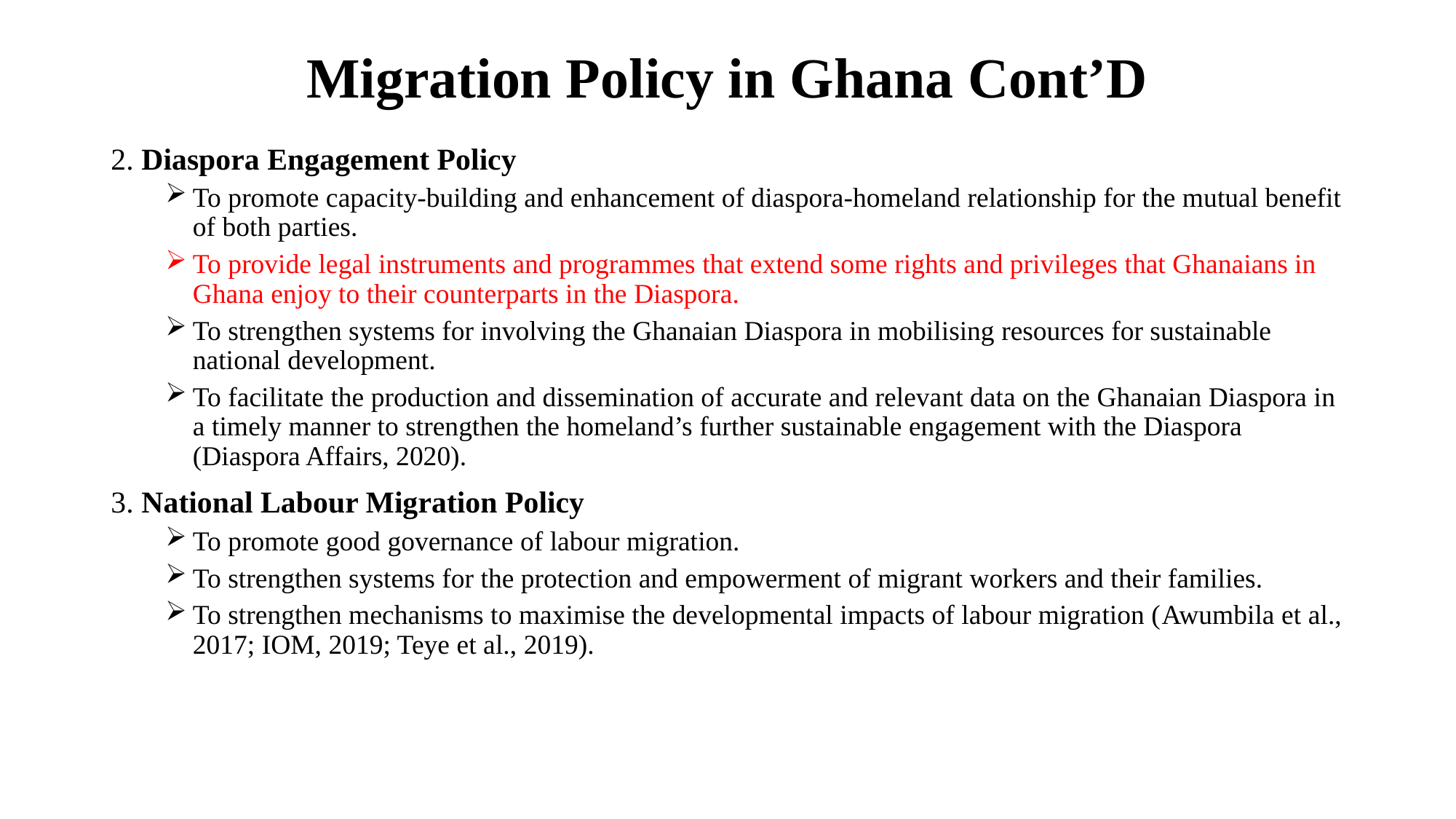

# Migration Policy in Ghana Cont’D
2. Diaspora Engagement Policy
To promote capacity-building and enhancement of diaspora-homeland relationship for the mutual benefit of both parties.
To provide legal instruments and programmes that extend some rights and privileges that Ghanaians in Ghana enjoy to their counterparts in the Diaspora.
To strengthen systems for involving the Ghanaian Diaspora in mobilising resources for sustainable national development.
To facilitate the production and dissemination of accurate and relevant data on the Ghanaian Diaspora in a timely manner to strengthen the homeland’s further sustainable engagement with the Diaspora (Diaspora Affairs, 2020).
3. National Labour Migration Policy
To promote good governance of labour migration.
To strengthen systems for the protection and empowerment of migrant workers and their families.
To strengthen mechanisms to maximise the developmental impacts of labour migration (Awumbila et al., 2017; IOM, 2019; Teye et al., 2019).